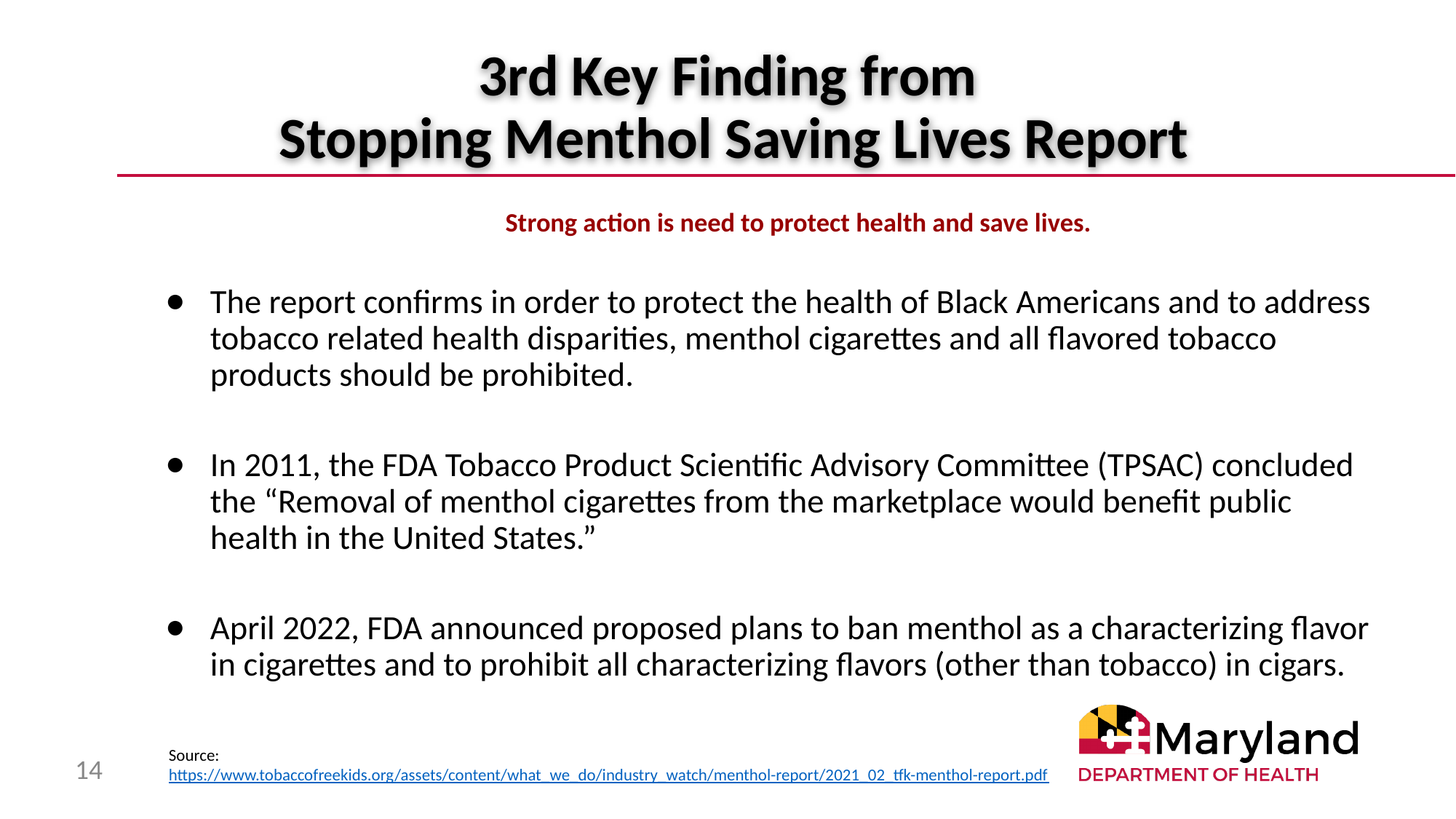

# 3rd Key Finding from
 Stopping Menthol Saving Lives Report
Strong action is need to protect health and save lives.

The report confirms in order to protect the health of Black Americans and to address tobacco related health disparities, menthol cigarettes and all flavored tobacco products should be prohibited.

In 2011, the FDA Tobacco Product Scientific Advisory Committee (TPSAC) concluded the “Removal of menthol cigarettes from the marketplace would benefit public health in the United States.”

April 2022, FDA announced proposed plans to ban menthol as a characterizing flavor in cigarettes and to prohibit all characterizing flavors (other than tobacco) in cigars.

Source: https://www.tobaccofreekids.org/assets/content/what_we_do/industry_watch/menthol-report/2021_02_tfk-menthol-report.pdf

14